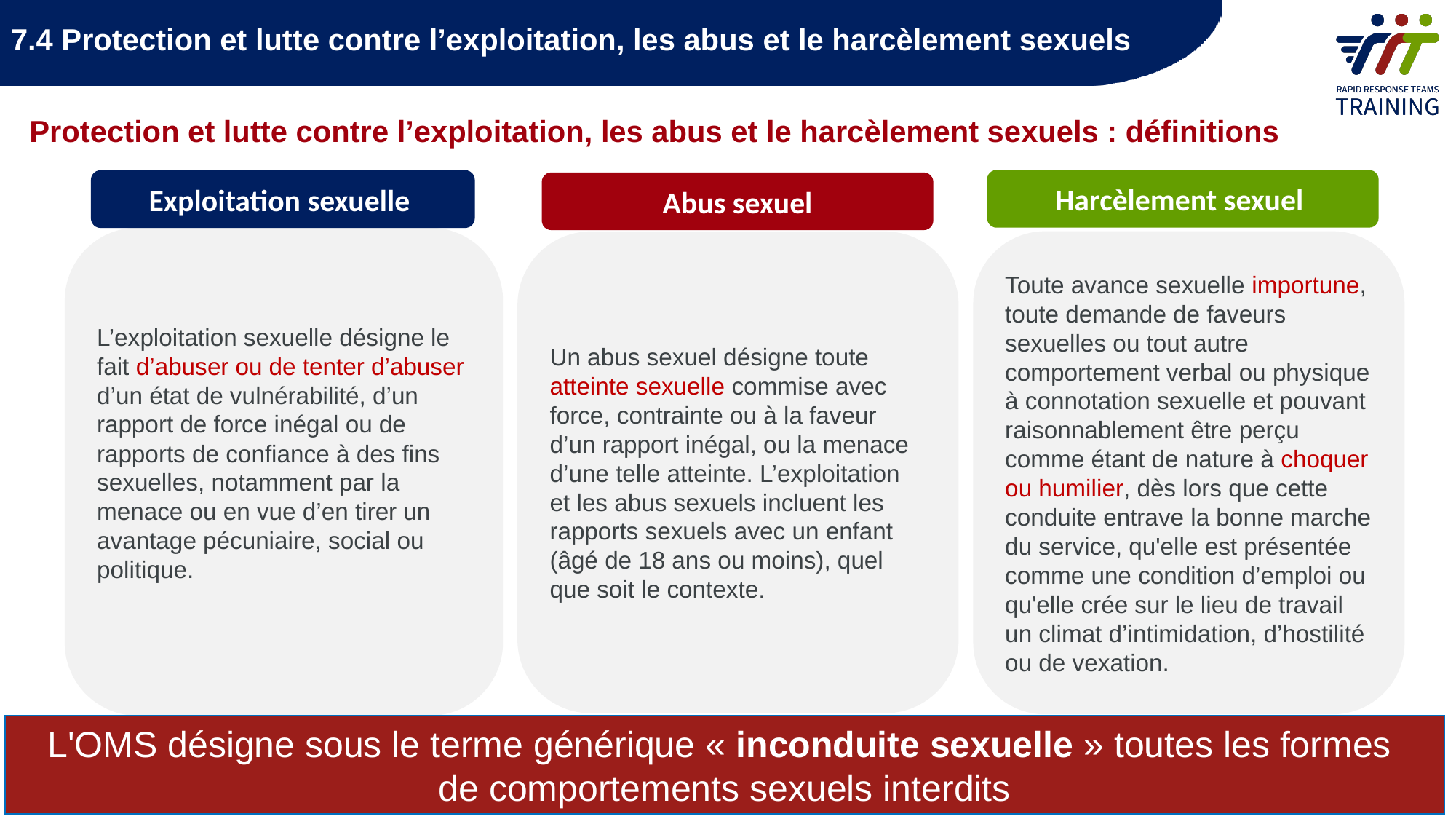

7.4 Protection et lutte contre l’exploitation, les abus et le harcèlement sexuels
# Protection et lutte contre l’exploitation, les abus et le harcèlement sexuels : définitions
Harcèlement sexuel
Exploitation sexuelle
Abus sexuel
L’exploitation sexuelle désigne le fait d’abuser ou de tenter d’abuser d’un état de vulnérabilité, d’un rapport de force inégal ou de rapports de confiance à des fins sexuelles, notamment par la menace ou en vue d’en tirer un avantage pécuniaire, social ou politique.

Toute avance sexuelle importune, toute demande de faveurs sexuelles ou tout autre comportement verbal ou physique à connotation sexuelle et pouvant raisonnablement être perçu comme étant de nature à choquer ou humilier, dès lors que cette conduite entrave la bonne marche du service, qu'elle est présentée comme une condition d’emploi ou qu'elle crée sur le lieu de travail un climat d’intimidation, d’hostilité ou de vexation.
Un abus sexuel désigne toute atteinte sexuelle commise avec force, contrainte ou à la faveur d’un rapport inégal, ou la menace d’une telle atteinte. L’exploitation et les abus sexuels incluent les rapports sexuels avec un enfant (âgé de 18 ans ou moins), quel que soit le contexte.
L'OMS désigne sous le terme générique « inconduite sexuelle » toutes les formes
de comportements sexuels interdits
49